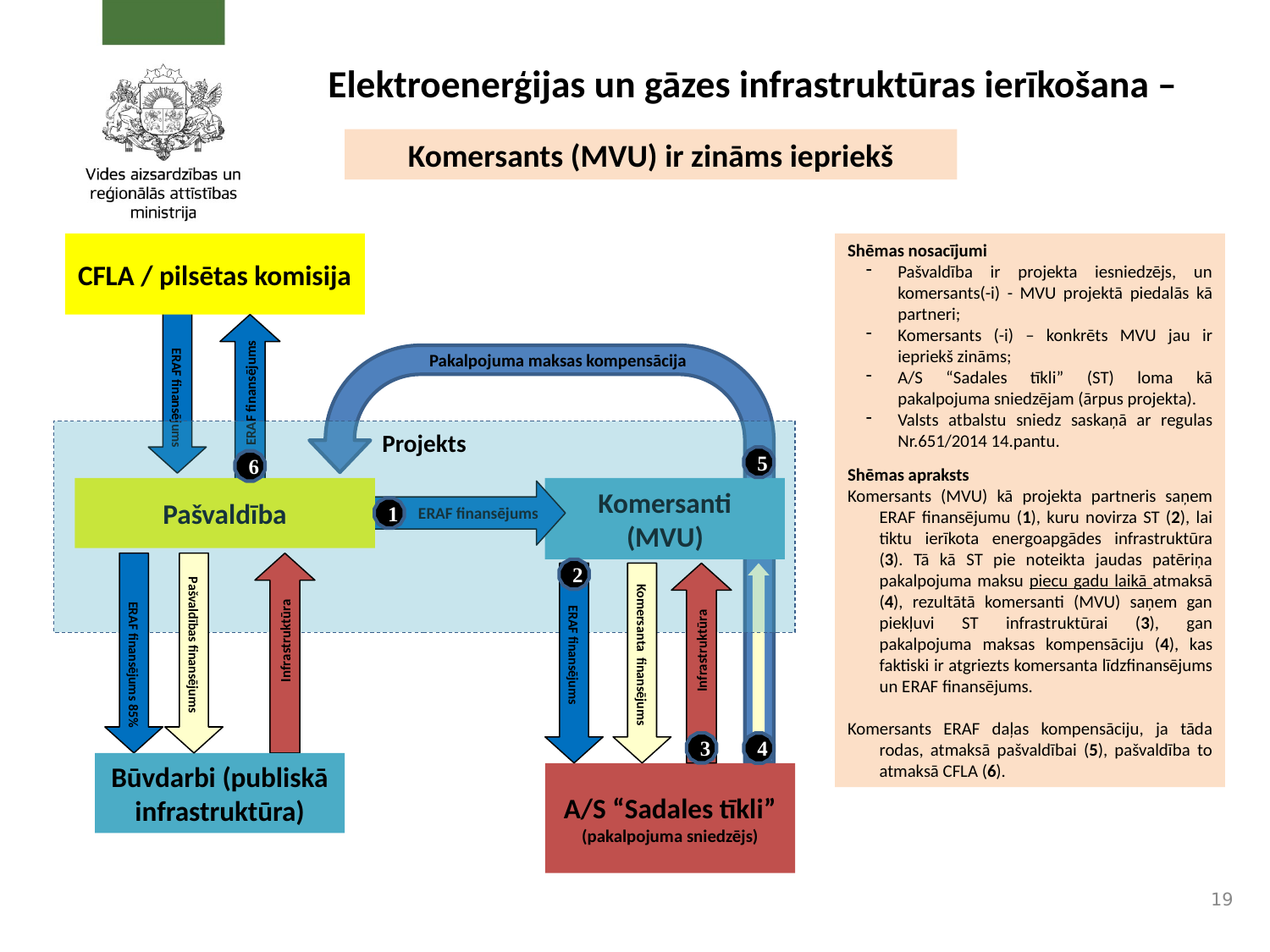

# Elektroenerģijas un gāzes infrastruktūras ierīkošana –

Komersants (MVU) ir zināms iepriekš
CFLA / pilsētas komisija
Shēmas nosacījumi
Pašvaldība ir projekta iesniedzējs, un komersants(-i) - MVU projektā piedalās kā partneri;
Komersants (-i) – konkrēts MVU jau ir iepriekš zināms;
A/S “Sadales tīkli” (ST) loma kā pakalpojuma sniedzējam (ārpus projekta).
Valsts atbalstu sniedz saskaņā ar regulas Nr.651/2014 14.pantu.

Shēmas apraksts
Komersants (MVU) kā projekta partneris saņem ERAF finansējumu (1), kuru novirza ST (2), lai tiktu ierīkota energoapgādes infrastruktūra (3). Tā kā ST pie noteikta jaudas patēriņa pakalpojuma maksu piecu gadu laikā atmaksā (4), rezultātā komersanti (MVU) saņem gan piekļuvi ST infrastruktūrai (3), gan pakalpojuma maksas kompensāciju (4), kas faktiski ir atgriezts komersanta līdzfinansējums un ERAF finansējums.

Komersants ERAF daļas kompensāciju, ja tāda rodas, atmaksā pašvaldībai (5), pašvaldība to atmaksā CFLA (6).
Pakalpojuma maksas kompensācija

ERAF finansējums
              ERAF finansējums
Projekts

5
6
Pašvaldība
Komersanti (MVU)
ERAF finansējums
1
2
              Infrastruktūra
ERAF finansējums 85%
Pašvaldības finansējums
              Infrastruktūra
ERAF finansējums
Komersanta  finansējums

3
4
Būvdarbi (publiskā infrastruktūra)
A/S “Sadales tīkli”
(pakalpojuma sniedzējs)
19